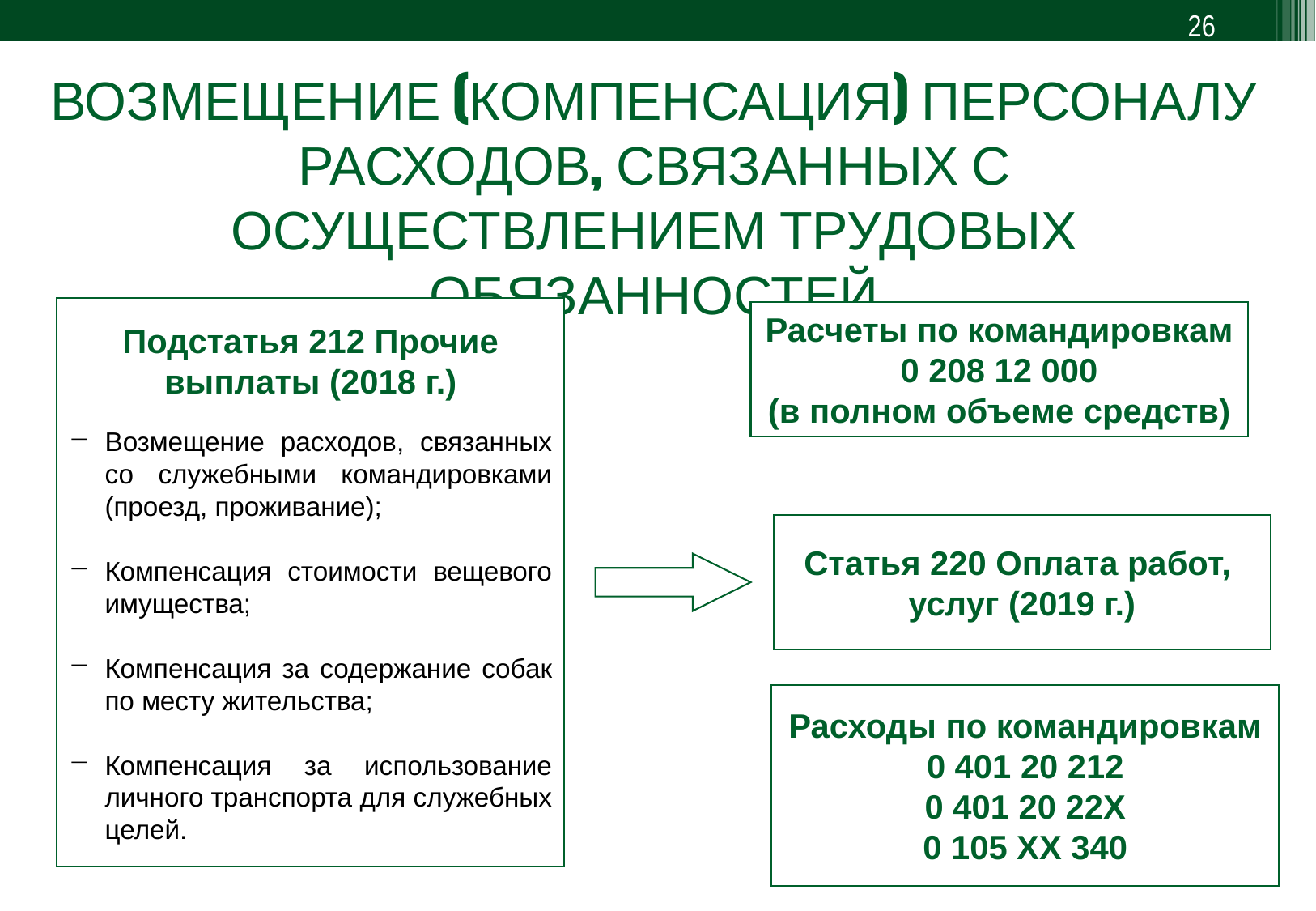

26
ВОЗМЕЩЕНИЕ (КОМПЕНСАЦИЯ) ПЕРСОНАЛУ РАСХОДОВ, СВЯЗАННЫХ С ОСУЩЕСТВЛЕНИЕМ ТРУДОВЫХ ОБЯЗАННОСТЕЙ
Подстатья 212 Прочие выплаты (2018 г.)

Возмещение расходов, связанных со служебными командировками (проезд, проживание);

Компенсация стоимости вещевого имущества;

Компенсация за содержание собак по месту жительства;

Компенсация за использование личного транспорта для служебных целей.
Расчеты по командировкам
0 208 12 000
(в полном объеме средств)
Статья 220 Оплата работ,
услуг (2019 г.)

Расходы по командировкам
0 401 20 212
0 401 20 22Х
0 105 ХХ 340